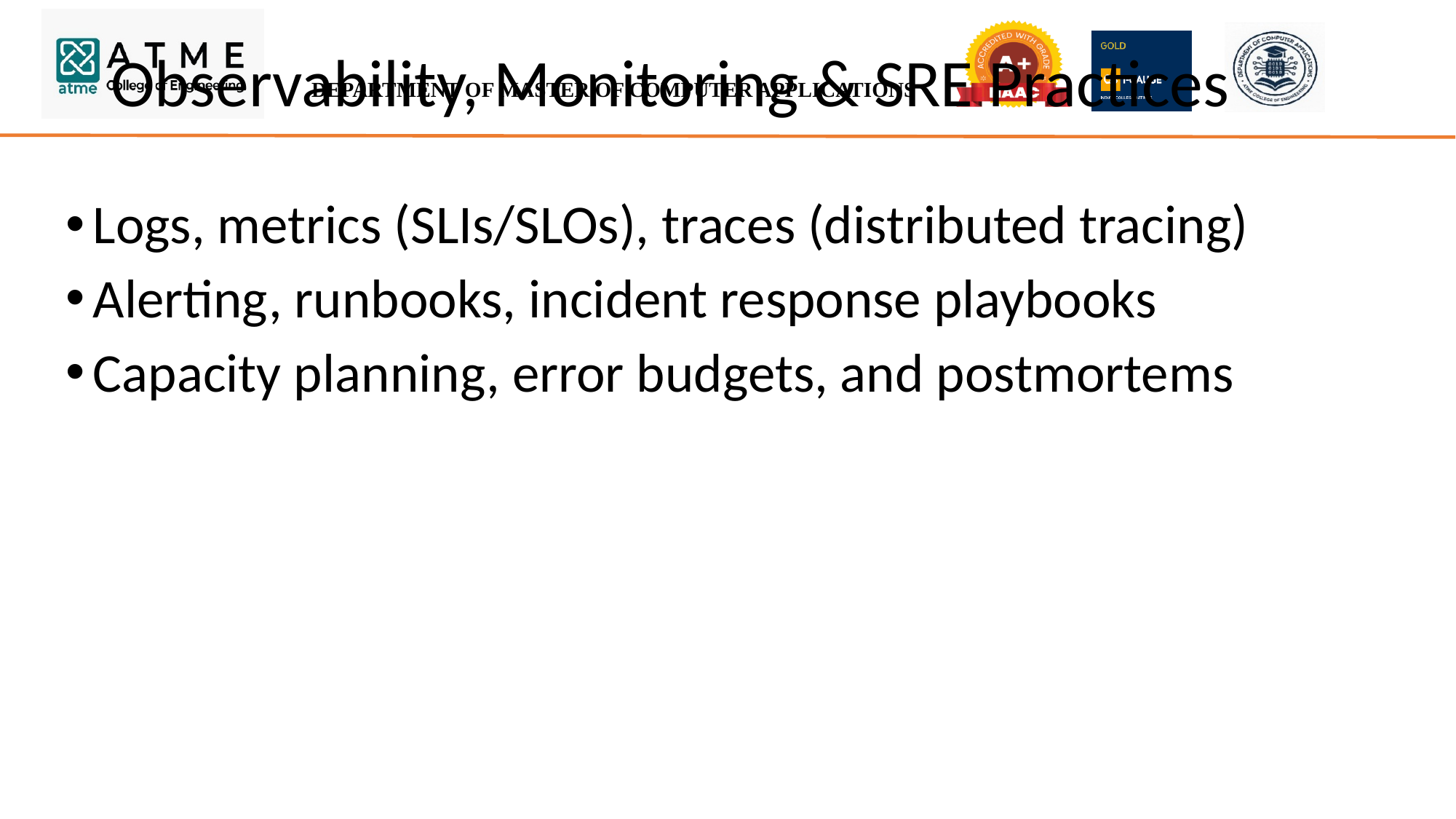

# Observability, Monitoring & SRE Practices
Logs, metrics (SLIs/SLOs), traces (distributed tracing)
Alerting, runbooks, incident response playbooks
Capacity planning, error budgets, and postmortems